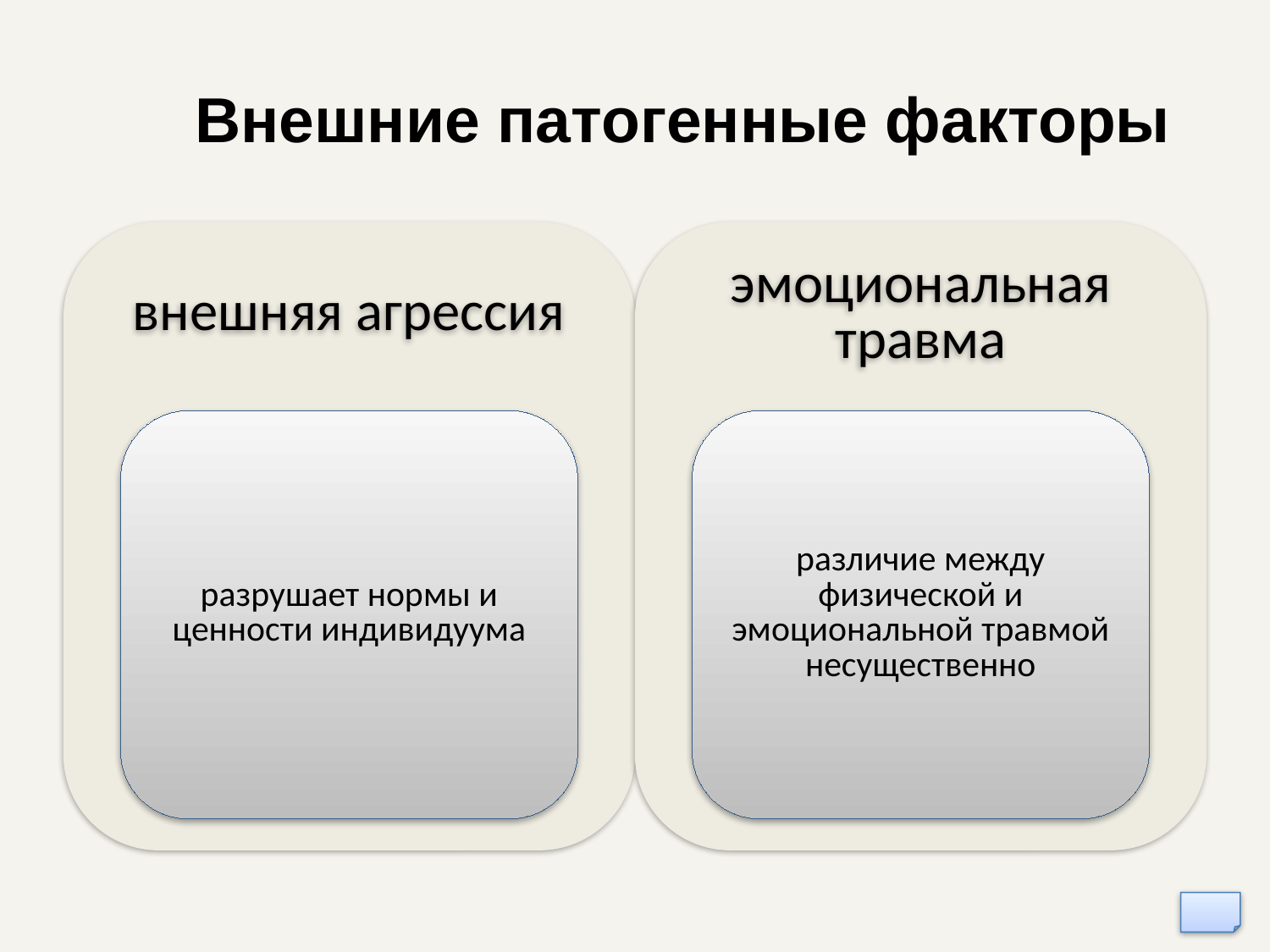

# Внешние патогенные факторы
внешняя агрессия
эмоциональная травма
разрушает нормы и ценности индивидуума
различие между физической и эмоциональной травмой несущественно